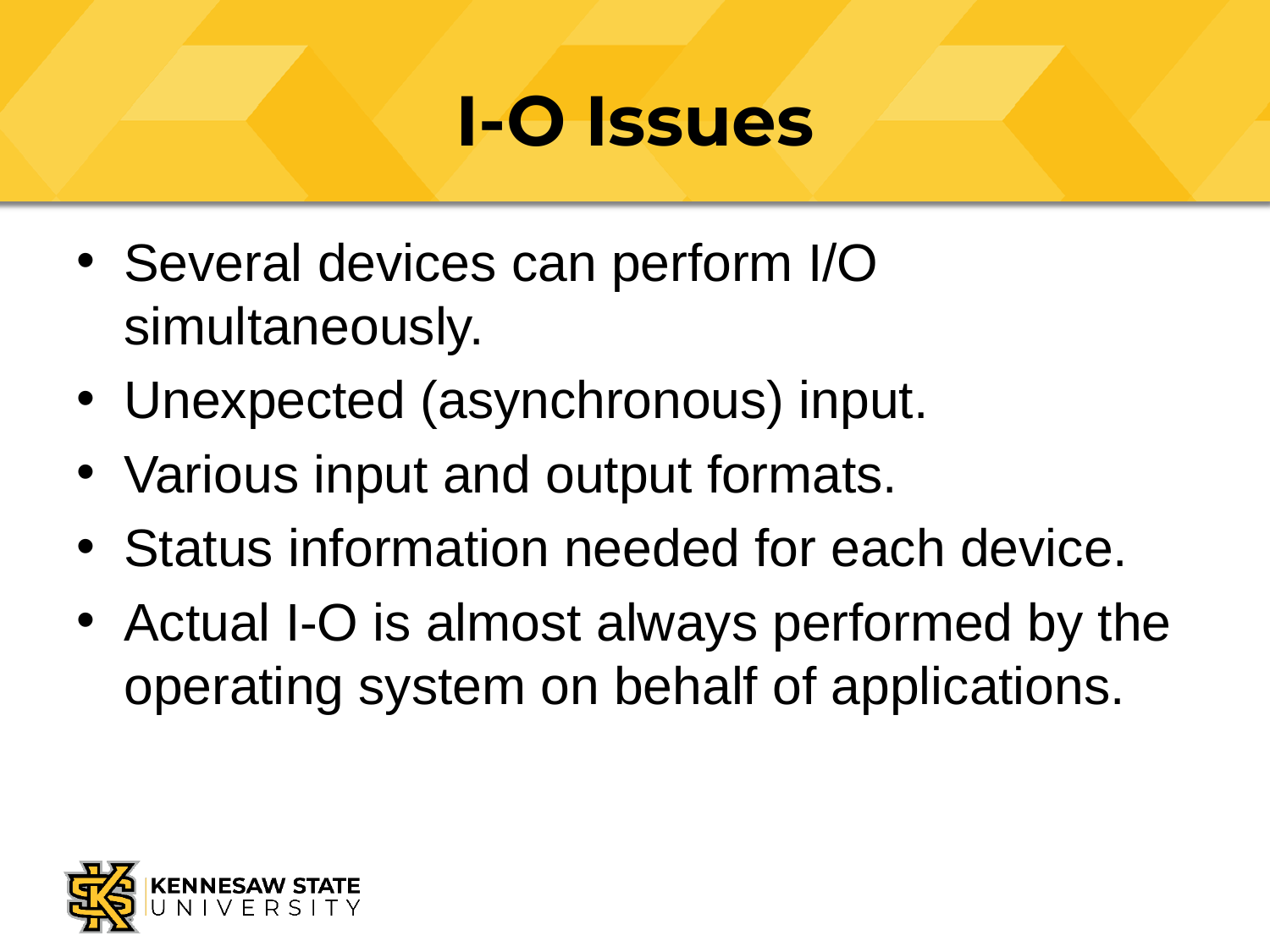

# I-O Issues
Several devices can perform I/O simultaneously.
Unexpected (asynchronous) input.
Various input and output formats.
Status information needed for each device.
Actual I-O is almost always performed by the operating system on behalf of applications.